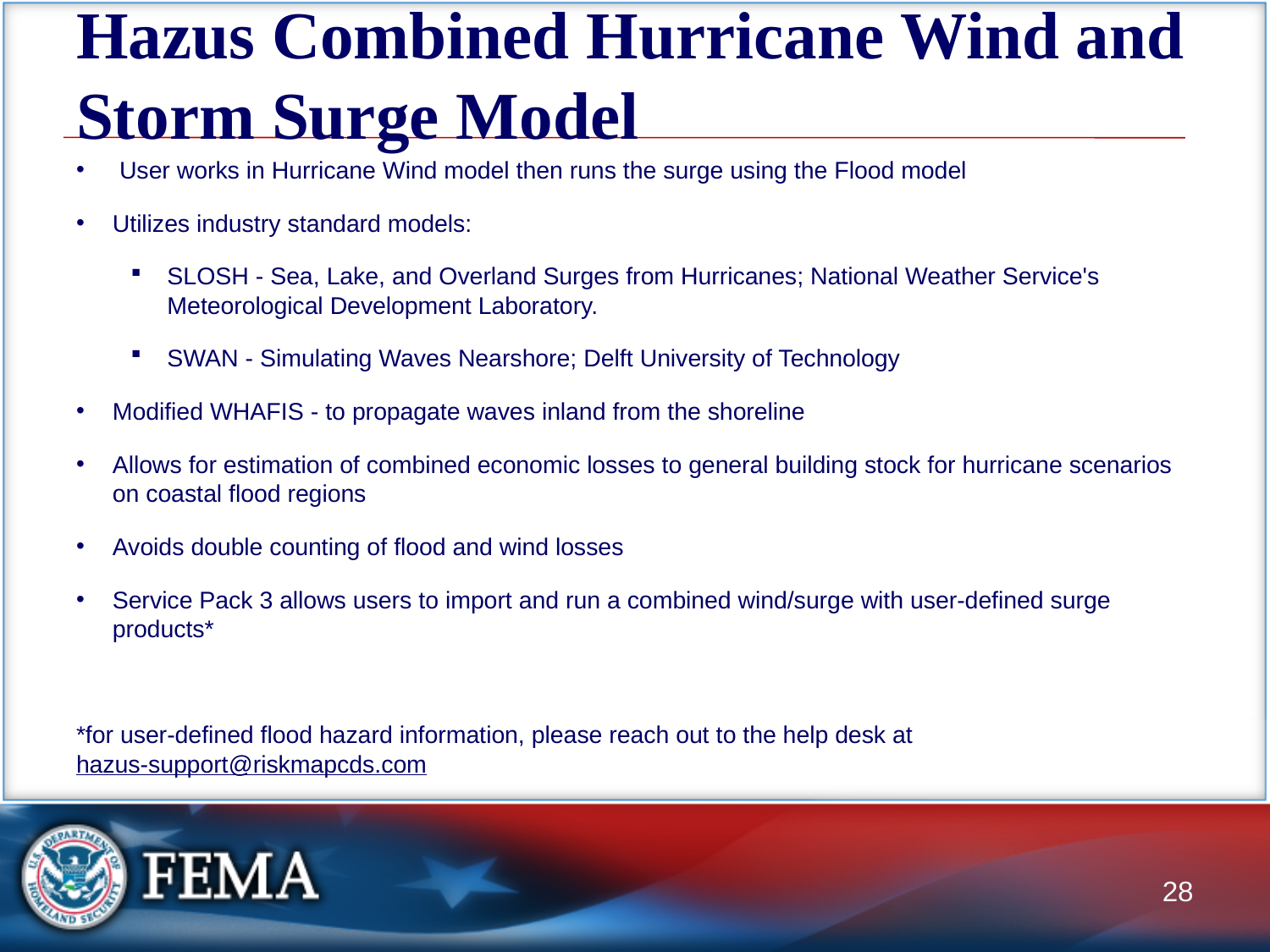

# Hazus Combined Hurricane Wind and Storm Surge Model
 User works in Hurricane Wind model then runs the surge using the Flood model
Utilizes industry standard models:
SLOSH - Sea, Lake, and Overland Surges from Hurricanes; National Weather Service's Meteorological Development Laboratory.
SWAN - Simulating Waves Nearshore; Delft University of Technology
Modified WHAFIS - to propagate waves inland from the shoreline
Allows for estimation of combined economic losses to general building stock for hurricane scenarios on coastal flood regions
Avoids double counting of flood and wind losses
Service Pack 3 allows users to import and run a combined wind/surge with user-defined surge products*

*for user-defined flood hazard information, please reach out to the help desk at hazus-support@riskmapcds.com
28